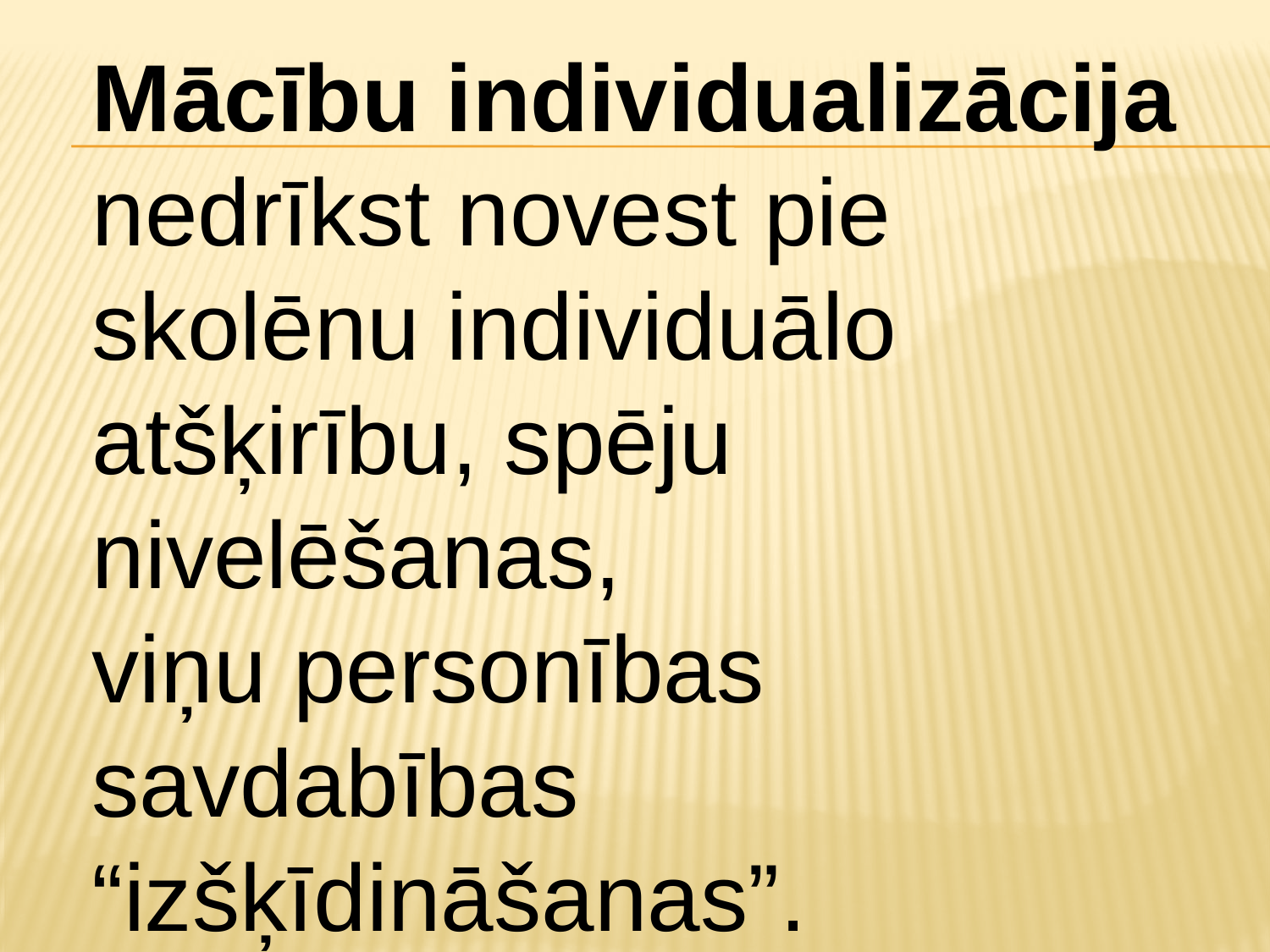

Mācību individualizācija nedrīkst novest pie skolēnu individuālo atšķirību, spēju nivelēšanas,
viņu personības savdabības “izšķīdināšanas”.